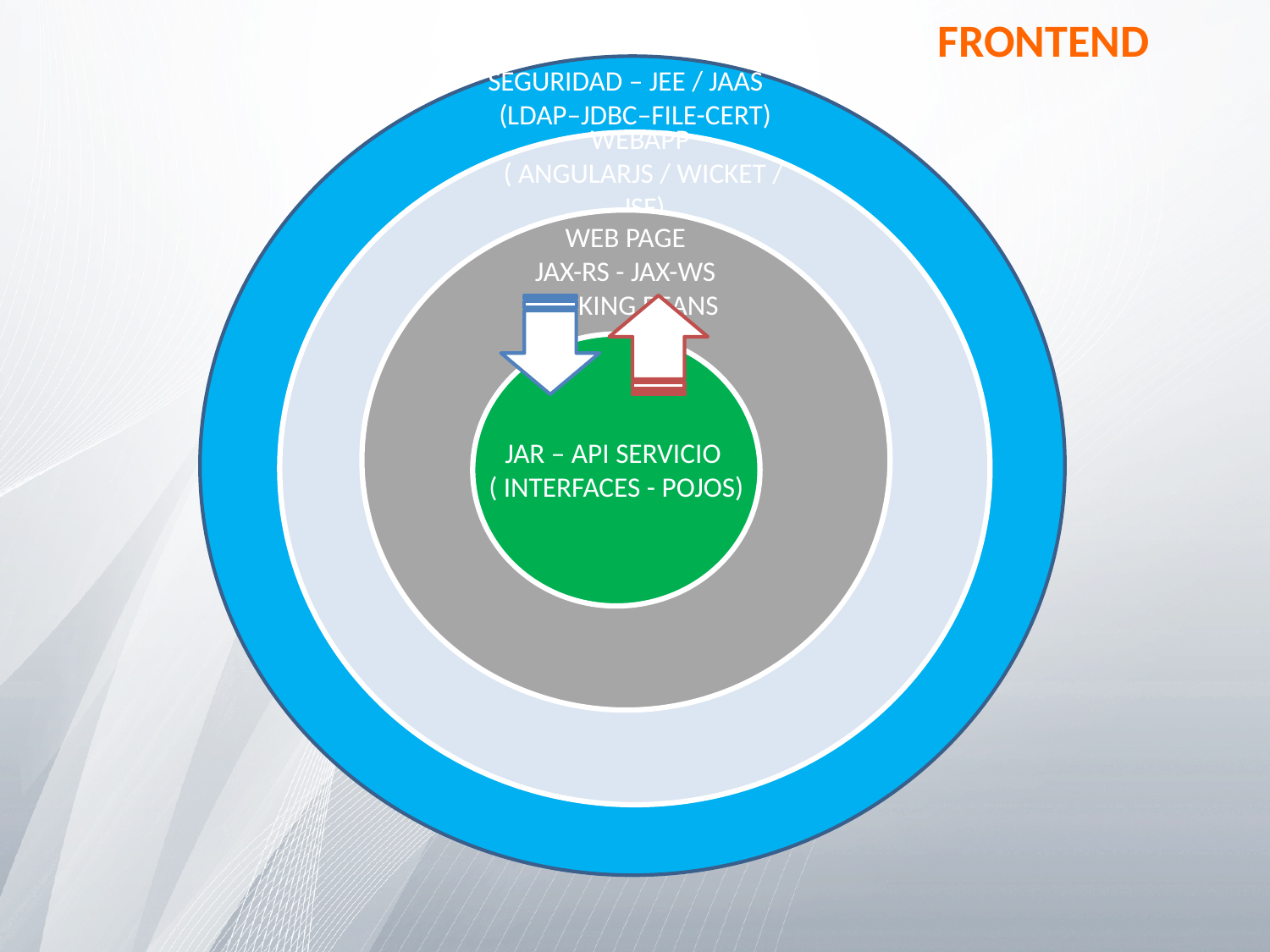

FRONTEND

SEGURIDAD – JEE / JAAS
(LDAP–JDBC–FILE-CERT)

WEBAPP
( ANGULARJS / WICKET / JSF)

WEB PAGE
JAX-RS - JAX-WS
BACKING BEANS

JAR – API SERVICIO
( INTERFACES - POJOS)